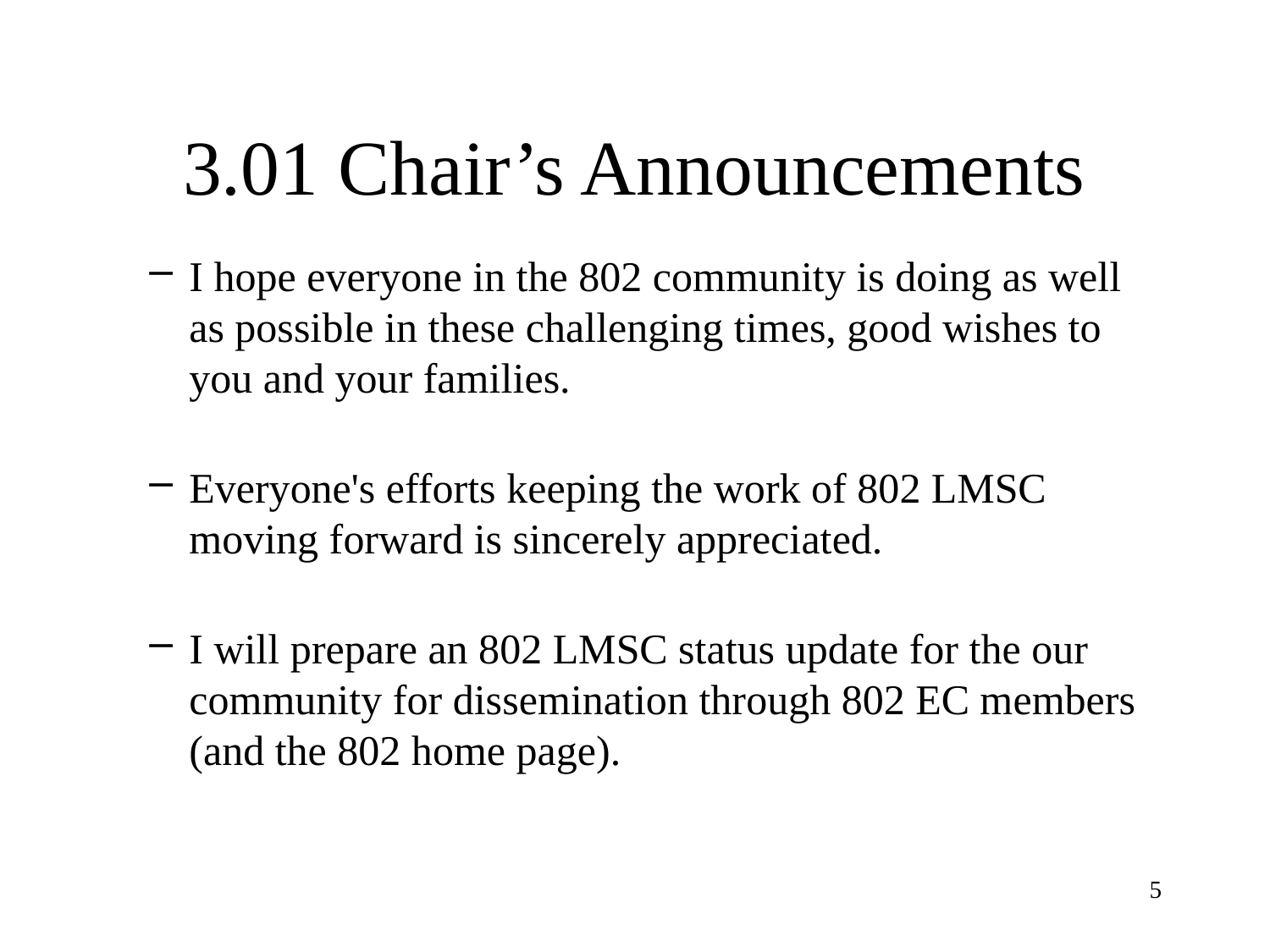

# 3.01 Chair’s Announcements
I hope everyone in the 802 community is doing as well as possible in these challenging times, good wishes to you and your families.
Everyone's efforts keeping the work of 802 LMSC moving forward is sincerely appreciated.
I will prepare an 802 LMSC status update for the our community for dissemination through 802 EC members (and the 802 home page).

5